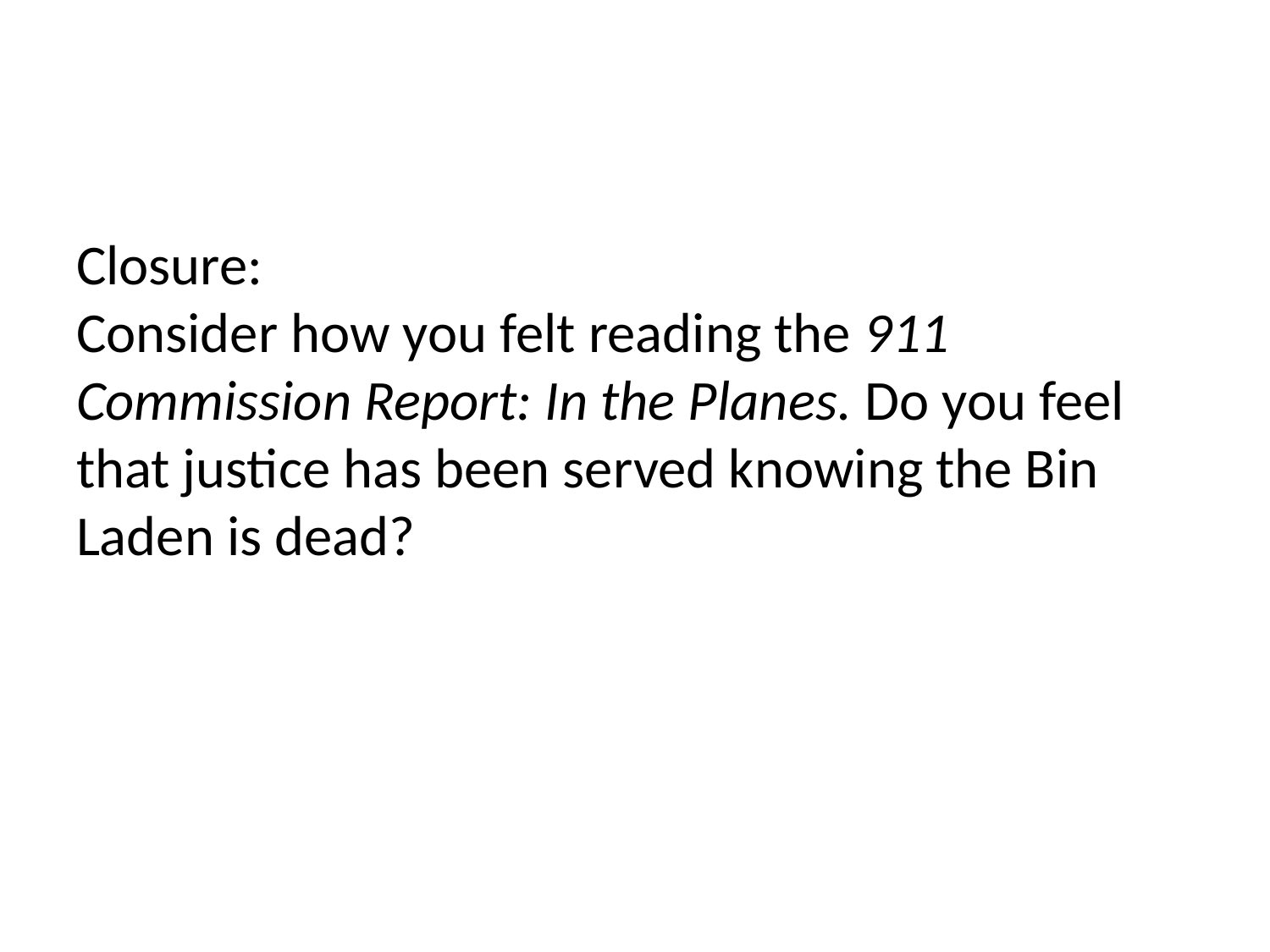

#
Closure:
Consider how you felt reading the 911 Commission Report: In the Planes. Do you feel that justice has been served knowing the Bin Laden is dead?